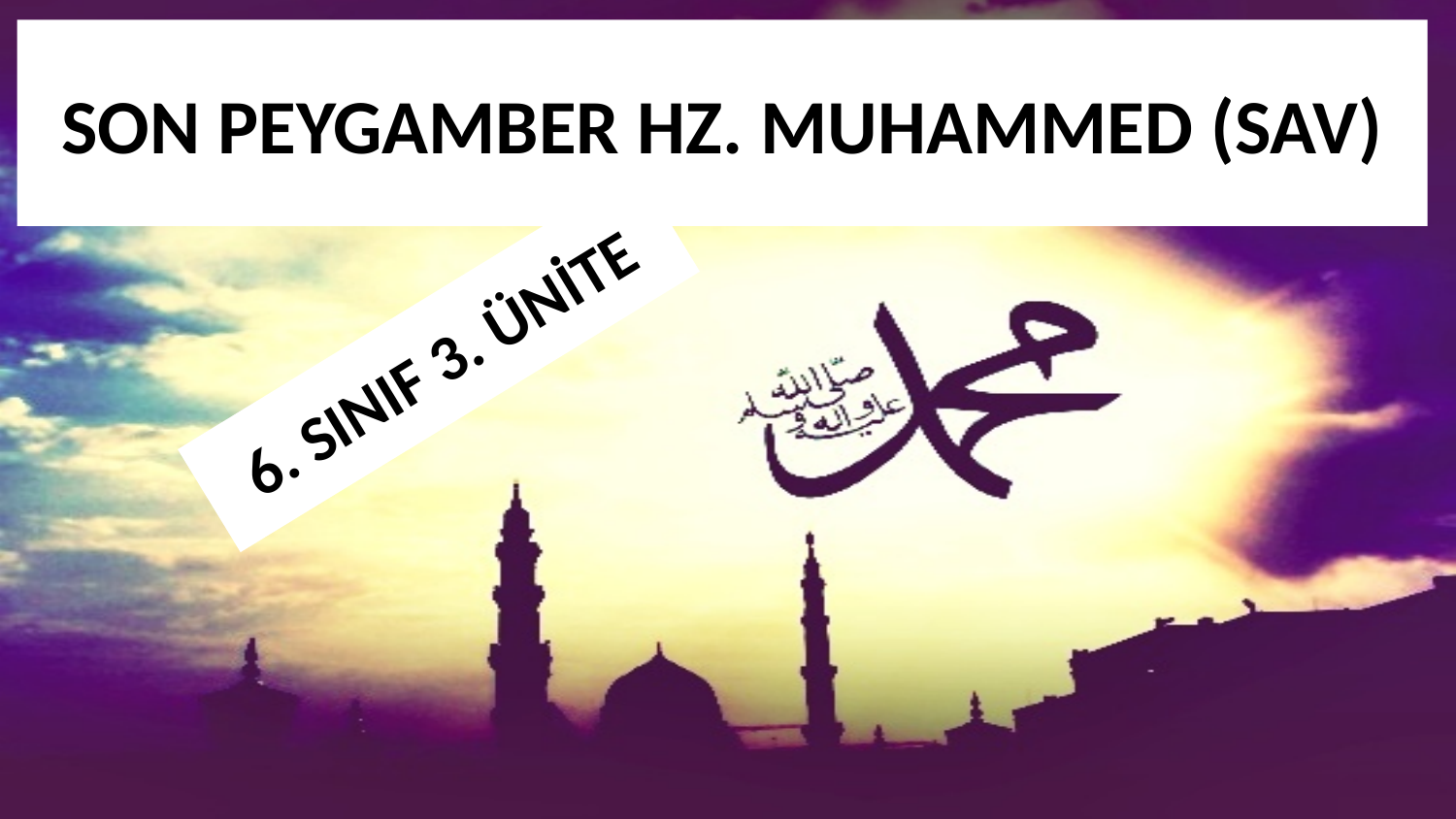

# SON PEYGAMBER HZ. MUHAMMED (SAV)
6. SINIF 3. ÜNİTE